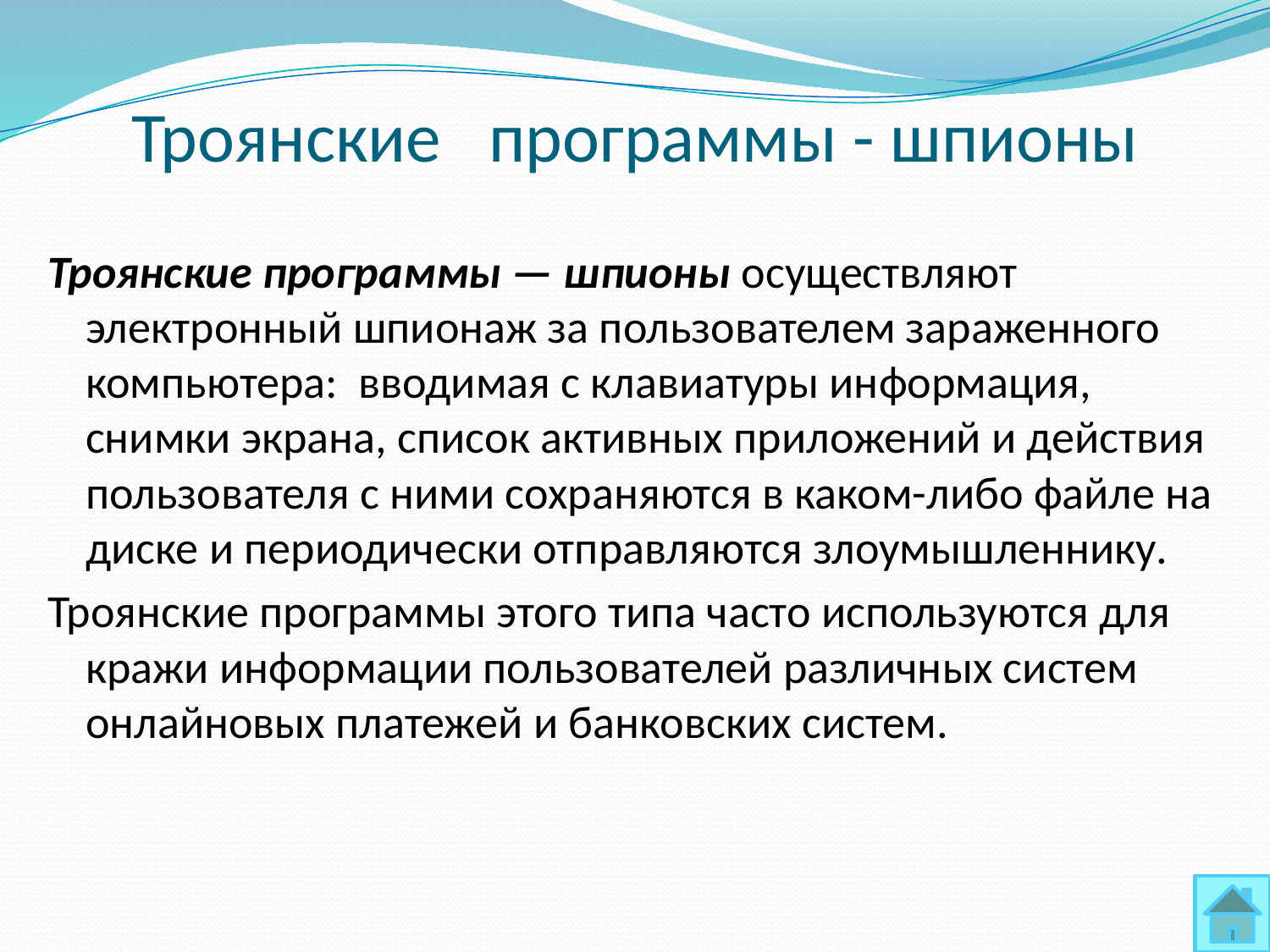

# Троянские   программы - шпионы
Троянские программы — шпионы осуществляют электронный шпионаж за пользователем зараженного компьютера:  вводимая с клавиатуры информация, снимки экрана, список активных приложений и действия пользователя с ними сохраняются в каком-либо файле на диске и периодически отправляются злоумышленнику.
Троянские программы этого типа часто используются для кражи информации пользователей различных систем онлайновых платежей и банковских систем.